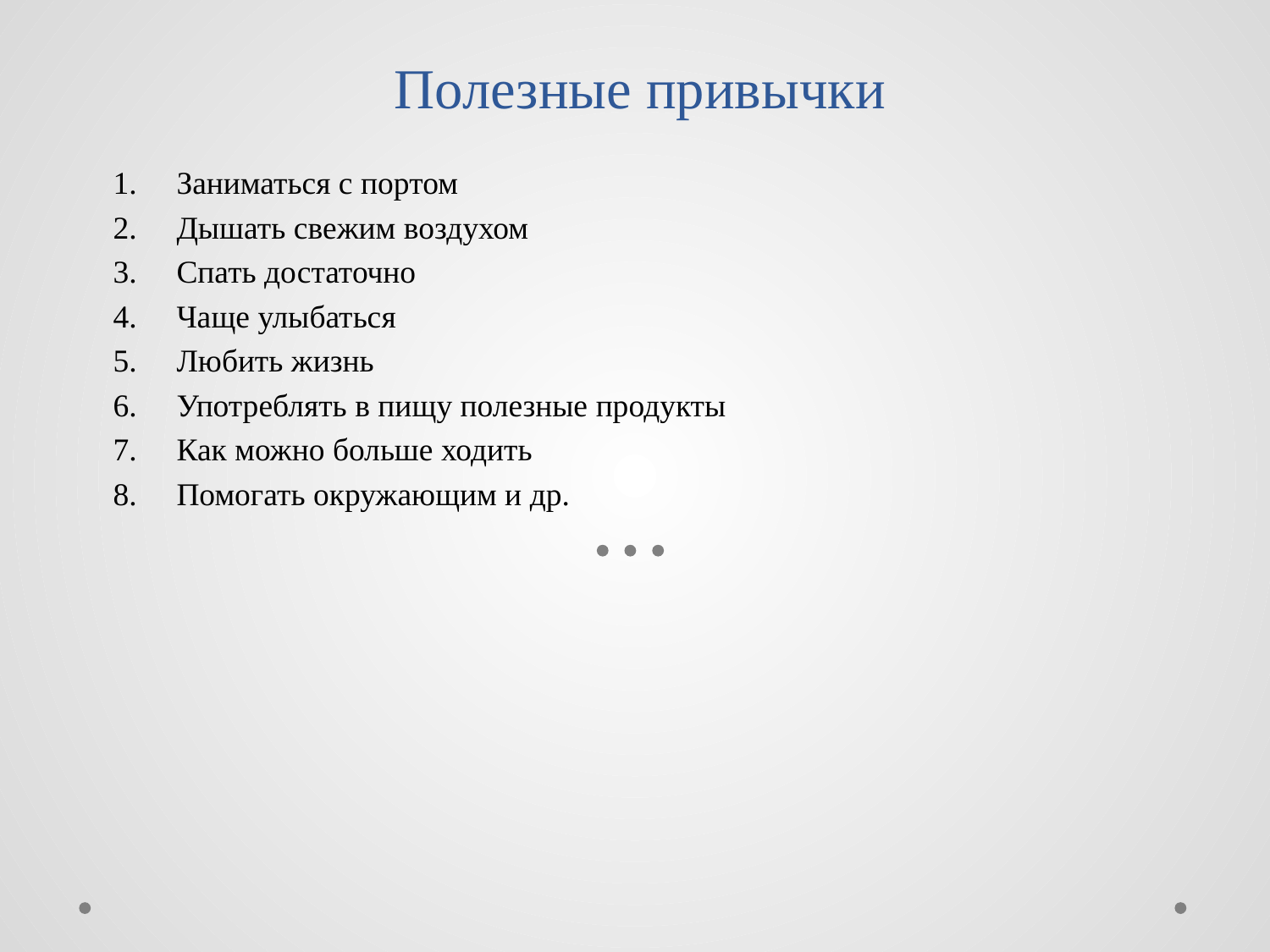

# Полезные привычки
Заниматься с портом
Дышать свежим воздухом
Спать достаточно
Чаще улыбаться
Любить жизнь
Употреблять в пищу полезные продукты
Как можно больше ходить
Помогать окружающим и др.